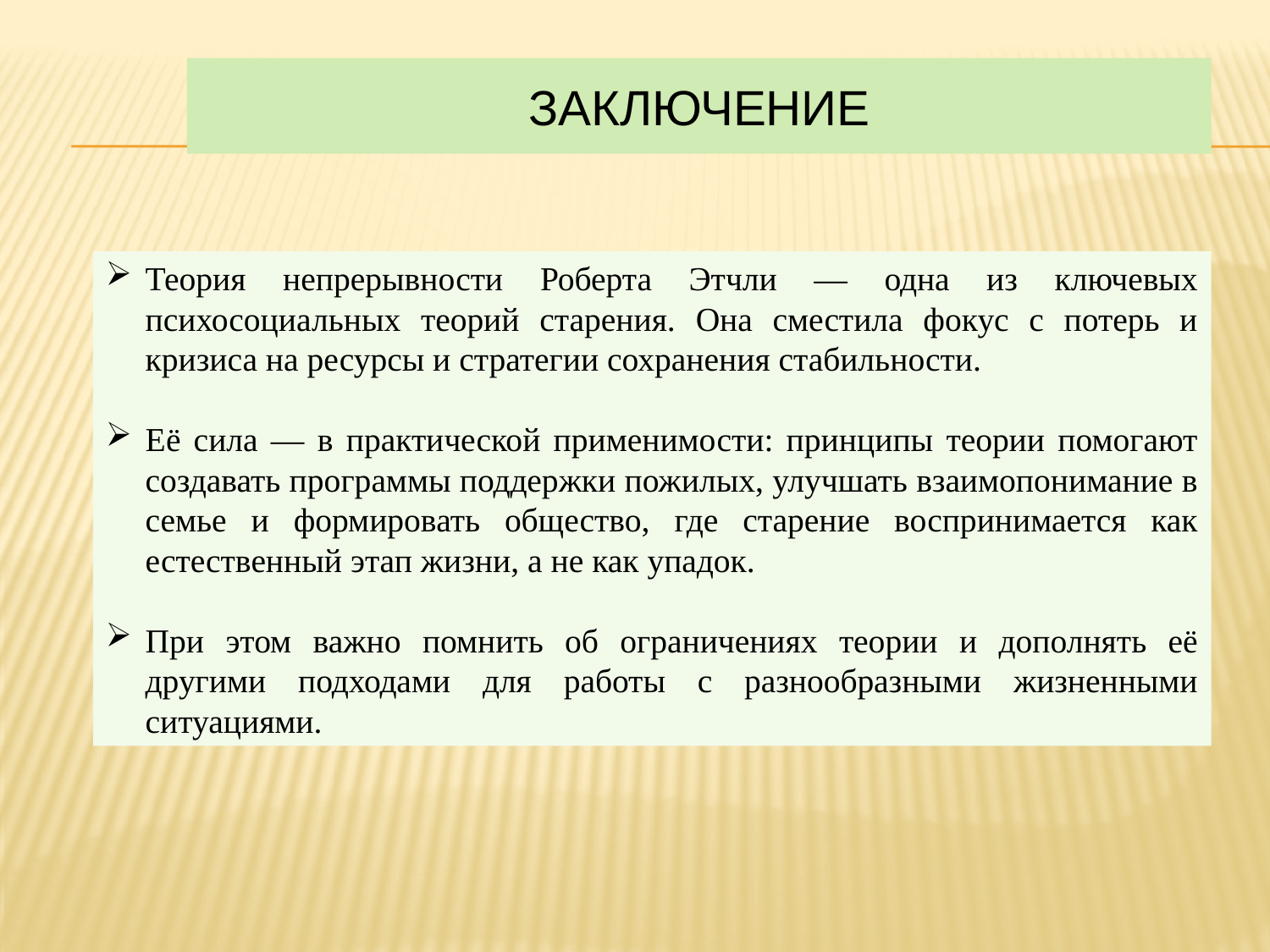

# Заключение
Теория непрерывности Роберта Этчли — одна из ключевых психосоциальных теорий старения. Она сместила фокус с потерь и кризиса на ресурсы и стратегии сохранения стабильности.

Её сила — в практической применимости: принципы теории помогают создавать программы поддержки пожилых, улучшать взаимопонимание в семье и формировать общество, где старение воспринимается как естественный этап жизни, а не как упадок.

При этом важно помнить об ограничениях теории и дополнять её другими подходами для работы с разнообразными жизненными ситуациями.